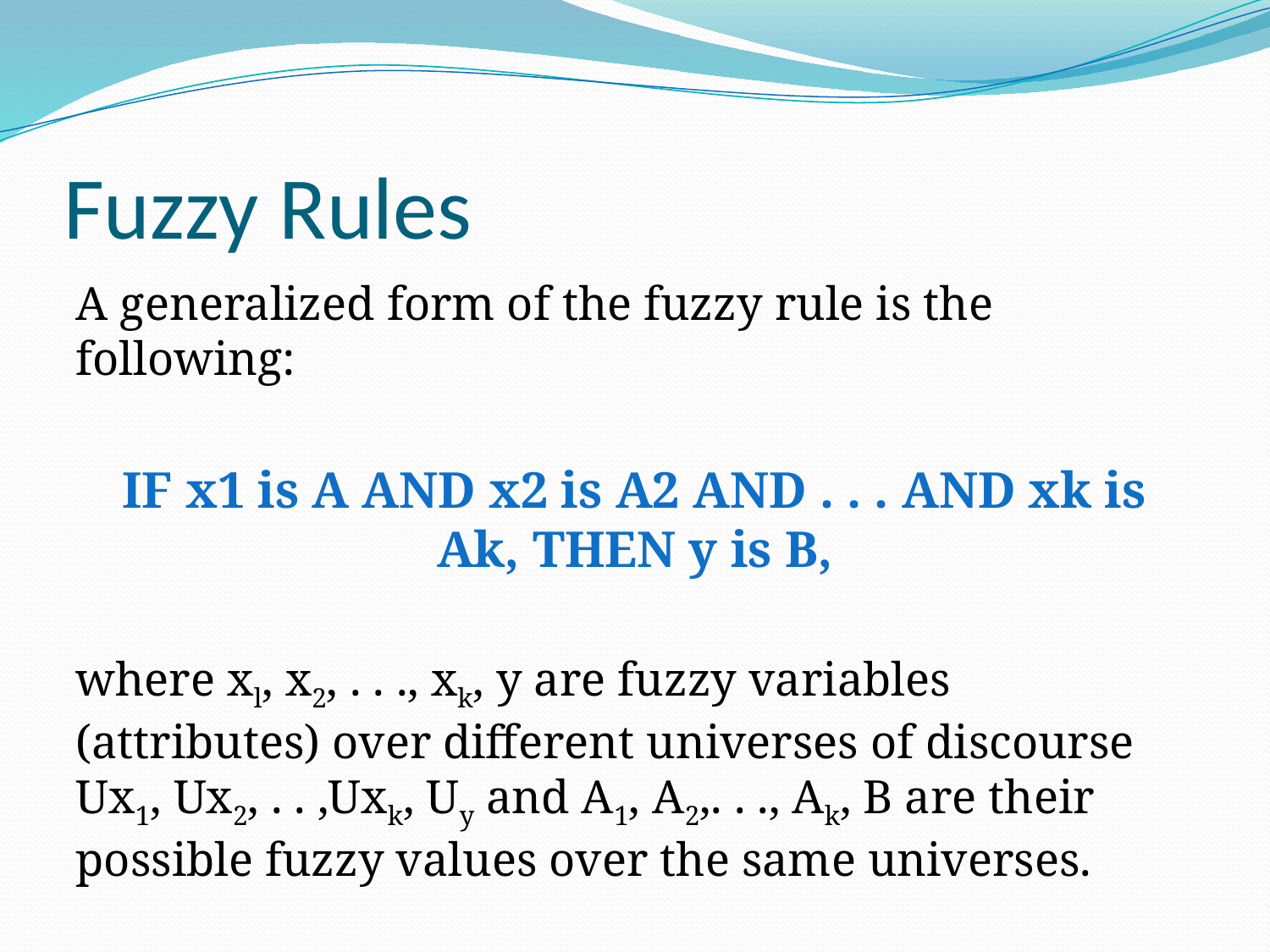

# Fuzzy Rules
A generalized form of the fuzzy rule is the following:

IF x1 is A AND x2 is A2 AND . . . AND xk is Ak, THEN y is B,

where xl, x2, . . ., xk, y are fuzzy variables (attributes) over different universes of discourse Ux1, Ux2, . . ,Uxk, Uy and A1, A2,. . ., Ak, B are their possible fuzzy values over the same universes.